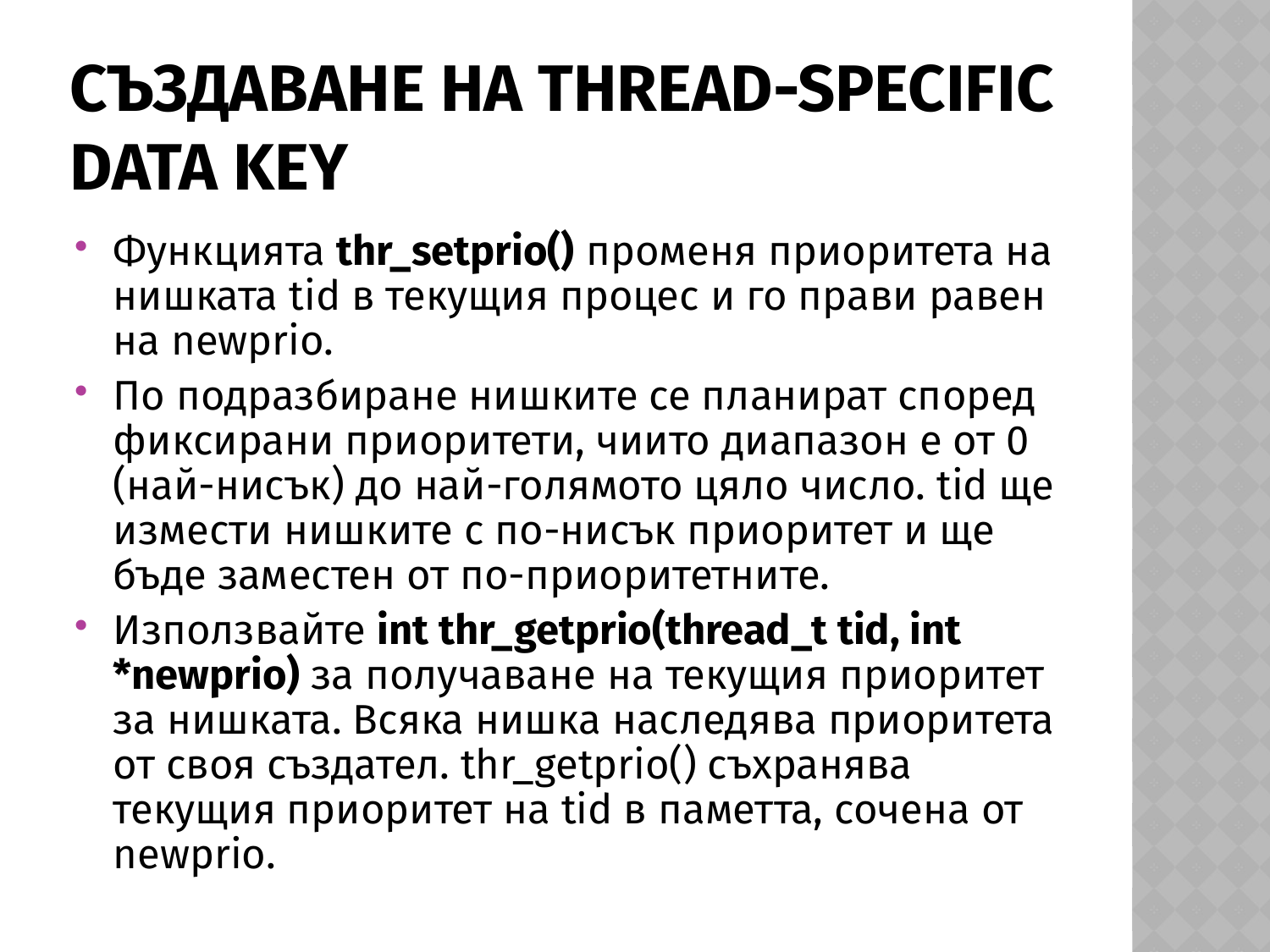

# Създаване на Thread-Specific Data Key
Функцията thr_setprio() променя приоритета на нишката tid в текущия процес и го прави равен на newprio.
По подразбиране нишките се планират според фиксирани приоритети, чиито диапазон е от 0 (най-нисък) до най-голямото цяло число. tid ще измести нишките с по-нисък приоритет и ще бъде заместен от по-приоритетните.
Използвайте int thr_getprio(thread_t tid, int *newprio) за получаване на текущия приоритет за нишката. Всяка нишка наследява приоритета от своя създател. thr_getprio() съхранява текущия приоритет на tid в паметта, сочена от newprio.